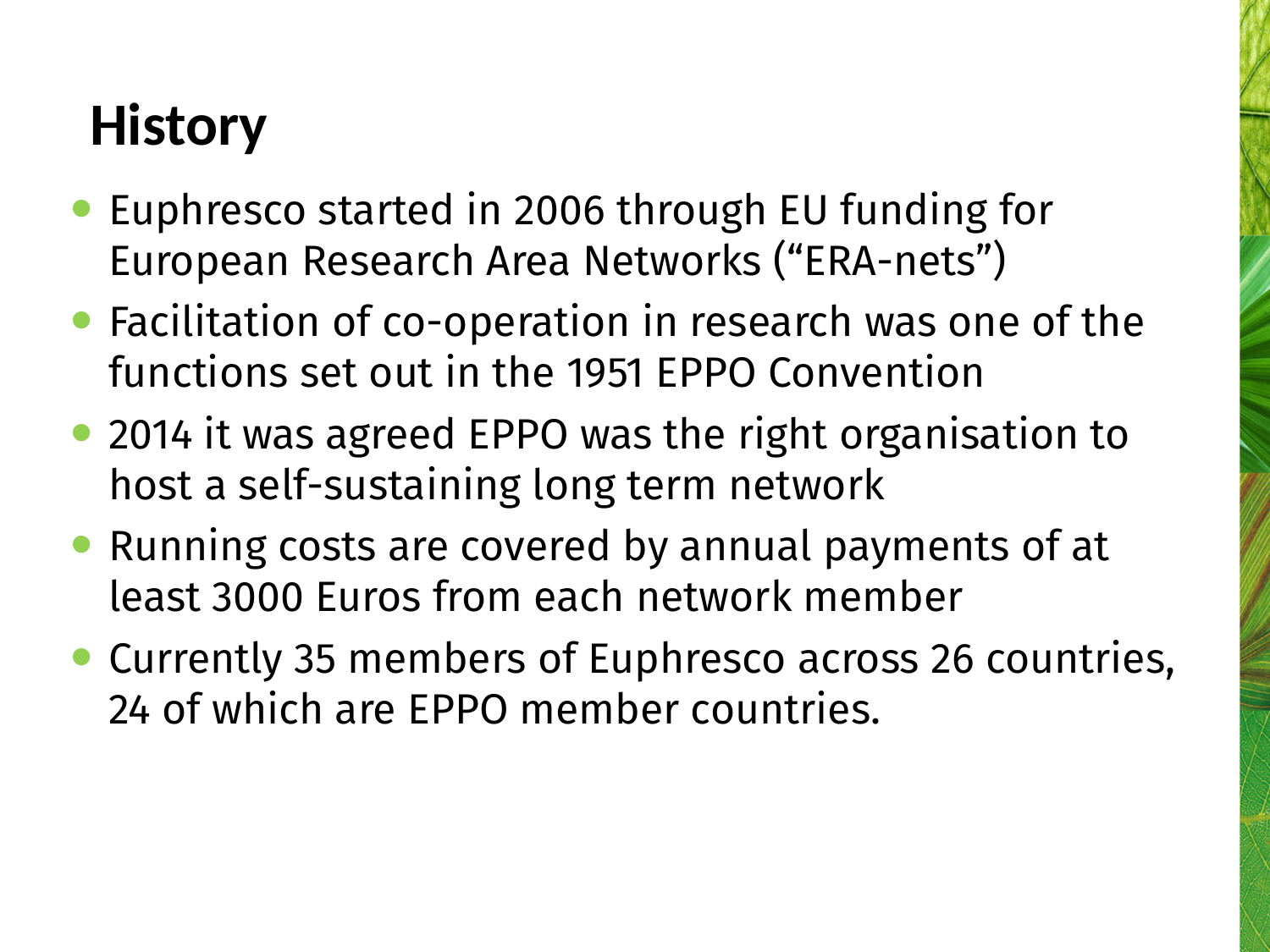

# History
Euphresco started in 2006 through EU funding for European Research Area Networks (“ERA-nets”)
Facilitation of co-operation in research was one of the functions set out in the 1951 EPPO Convention
2014 it was agreed EPPO was the right organisation to host a self-sustaining long term network
Running costs are covered by annual payments of at least 3000 Euros from each network member
Currently 35 members of Euphresco across 26 countries, 24 of which are EPPO member countries.